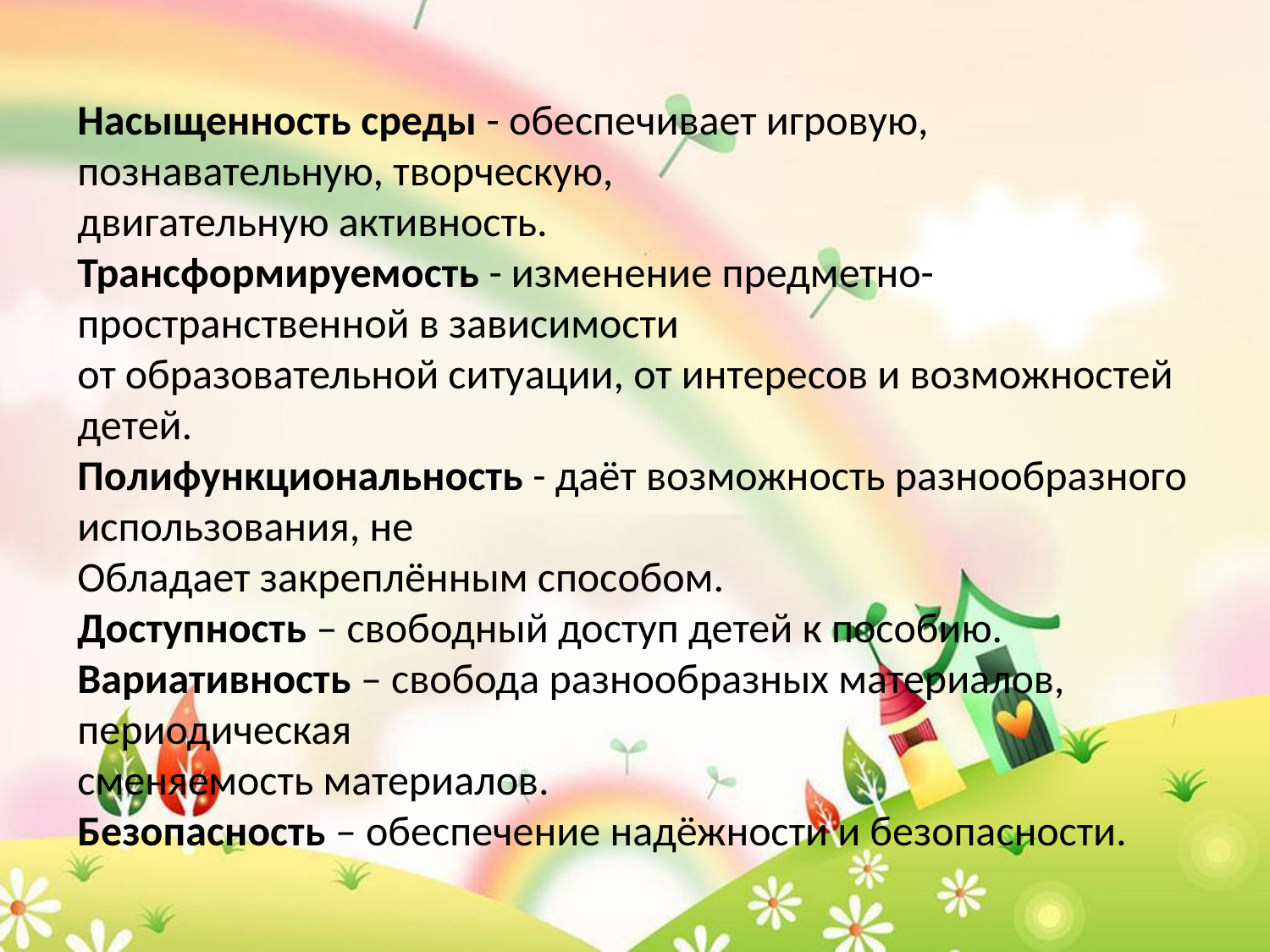

Насыщенность среды - обеспечивает игровую, познавательную, творческую,
двигательную активность.
Трансформируемость - изменение предметно-пространственной в зависимости
от образовательной ситуации, от интересов и возможностей детей.
Полифункциональность - даёт возможность разнообразного использования, не
Обладает закреплённым способом.
Доступность – свободный доступ детей к пособию.
Вариативность – свобода разнообразных материалов, периодическая
сменяемость материалов.
Безопасность – обеспечение надёжности и безопасности.